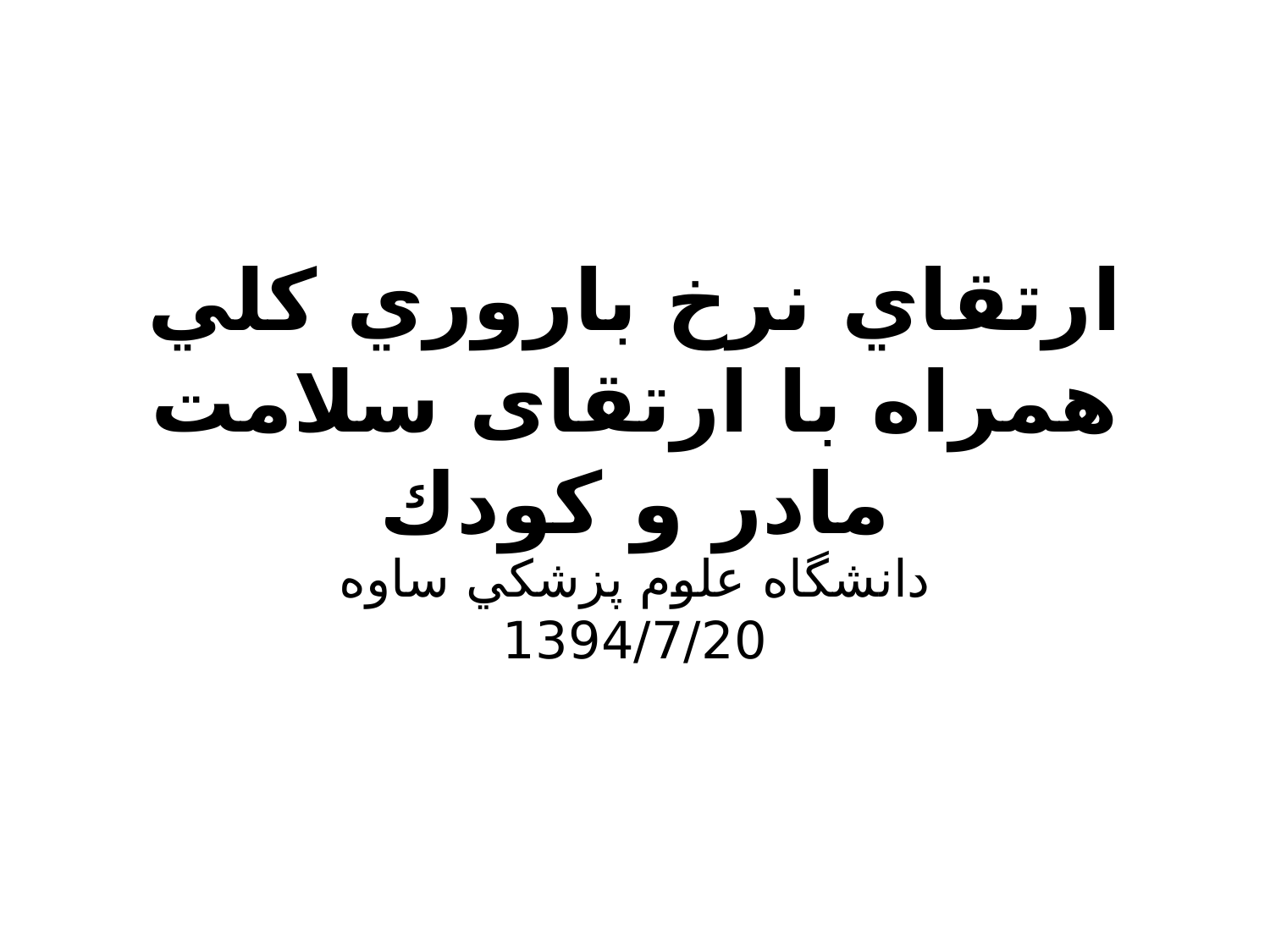

# ارتقاي نرخ باروري كلي همراه با ارتقای سلامت مادر و كودك
دانشگاه علوم پزشكي ساوه 1394/7/20